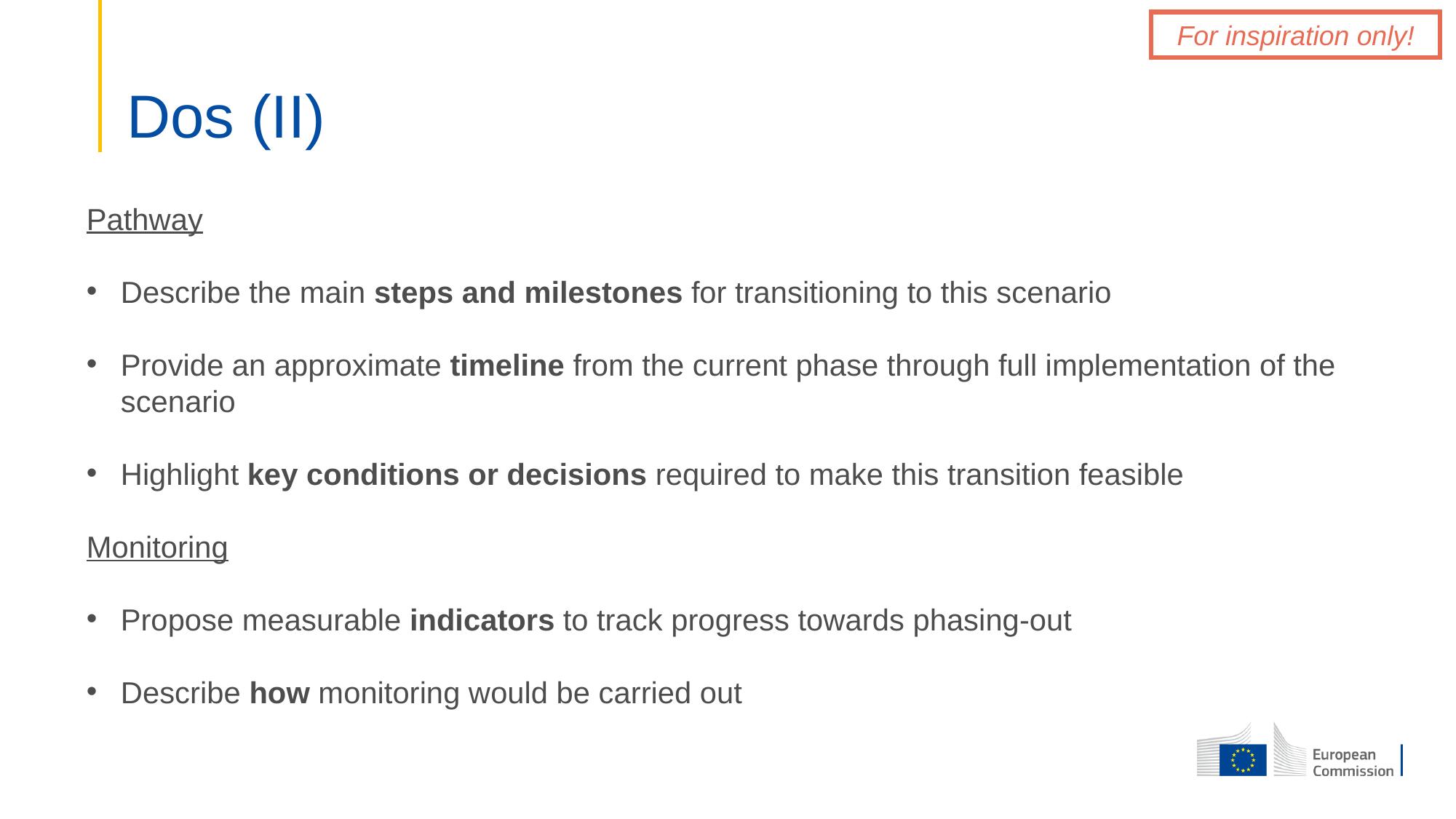

For inspiration only!
# Dos (II)
Pathway

Describe the main steps and milestones for transitioning to this scenario

Provide an approximate timeline from the current phase through full implementation of the scenario

Highlight key conditions or decisions required to make this transition feasible

Monitoring

Propose measurable indicators to track progress towards phasing-out

Describe how monitoring would be carried out